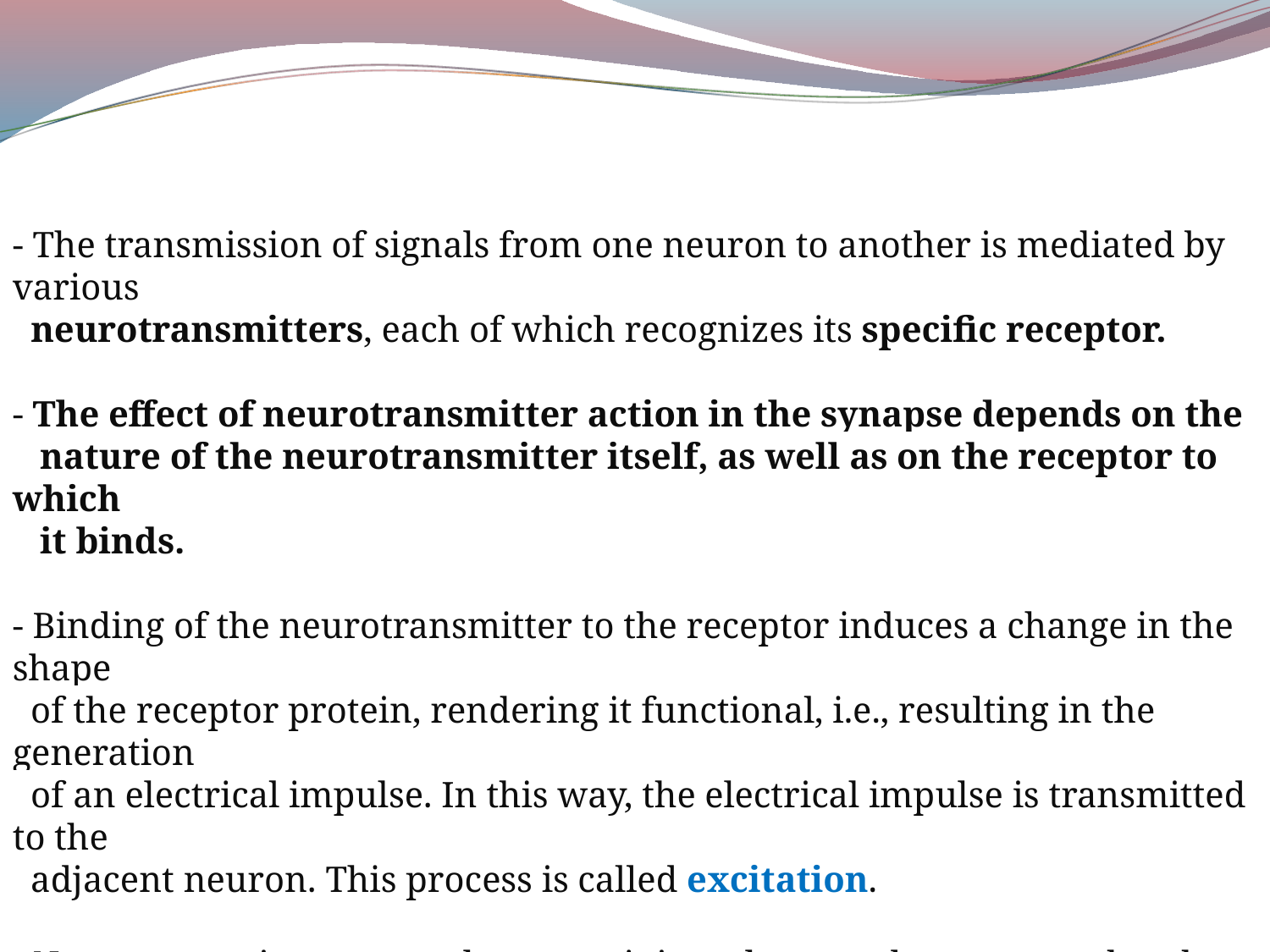

- The transmission of signals from one neuron to another is mediated by various
  neurotransmitters, each of which recognizes its specific receptor.

- The effect of neurotransmitter action in the synapse depends on the
   nature of the neurotransmitter itself, as well as on the receptor to which
   it binds.

- Binding of the neurotransmitter to the receptor induces a change in the shape
  of the receptor protein, rendering it functional, i.e., resulting in the generation
  of an electrical impulse. In this way, the electrical impulse is transmitted to the
  adjacent neuron. This process is called excitation.
- Neurotransmitters not only transmit impulses to other neurons but, by binding
 to receptors, can also inhibit their transmission. This process is called inhibition.